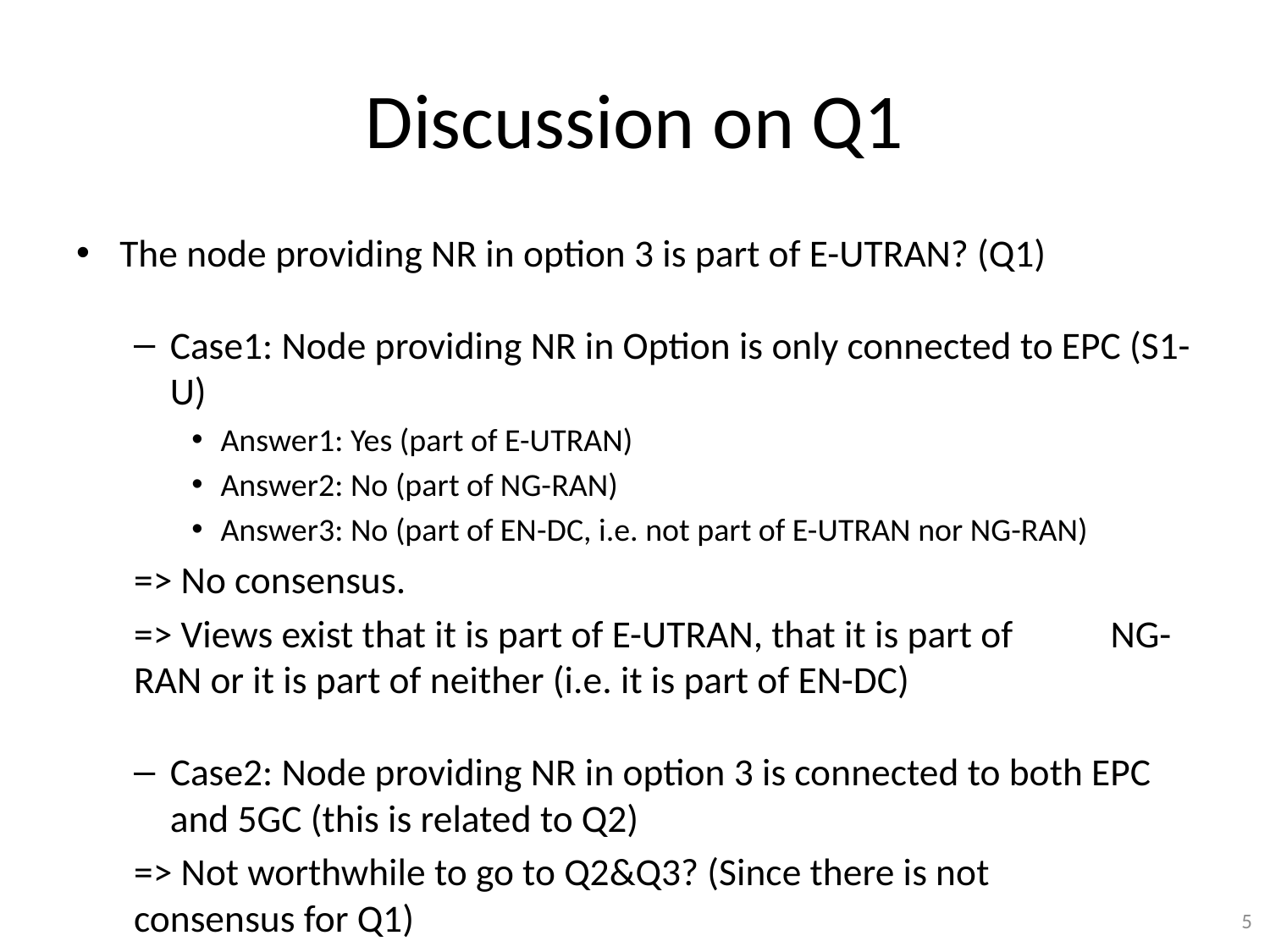

# Discussion on Q1
The node providing NR in option 3 is part of E-UTRAN? (Q1)

Case1: Node providing NR in Option is only connected to EPC (S1-U)
Answer1: Yes (part of E-UTRAN)
Answer2: No (part of NG-RAN)
Answer3: No (part of EN-DC, i.e. not part of E-UTRAN nor NG-RAN)
	=> No consensus.
	=> Views exist that it is part of E-UTRAN, that it is part of 	      NG-RAN or it is part of neither (i.e. it is part of EN-DC)

Case2: Node providing NR in option 3 is connected to both EPC and 5GC (this is related to Q2)
	=> Not worthwhile to go to Q2&Q3? (Since there is not 	      consensus for Q1)
5